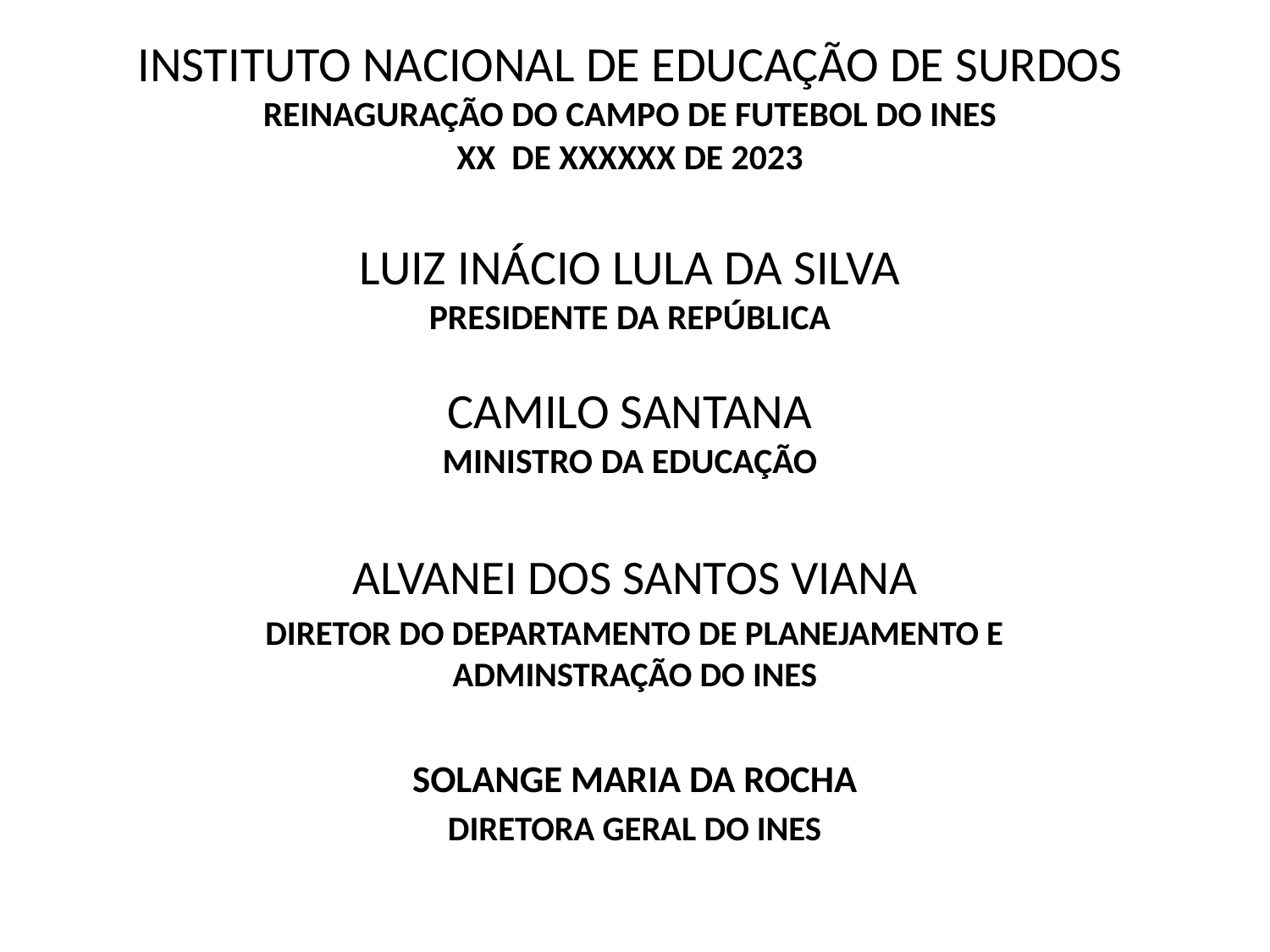

# INSTITUTO NACIONAL DE EDUCAÇÃO DE SURDOS REINAGURAÇÃO DO CAMPO DE FUTEBOL DO INES XX  DE XXXXXX DE 2023 LUIZ INÁCIO LULA DA SILVA PRESIDENTE DA REPÚBLICA CAMILO SANTANA MINISTRO DA EDUCAÇÃO
ALVANEI DOS SANTOS VIANA
DIRETOR DO DEPARTAMENTO DE PLANEJAMENTO E ADMINSTRAÇÃO DO INES

SOLANGE MARIA DA ROCHA
DIRETORA GERAL DO INES